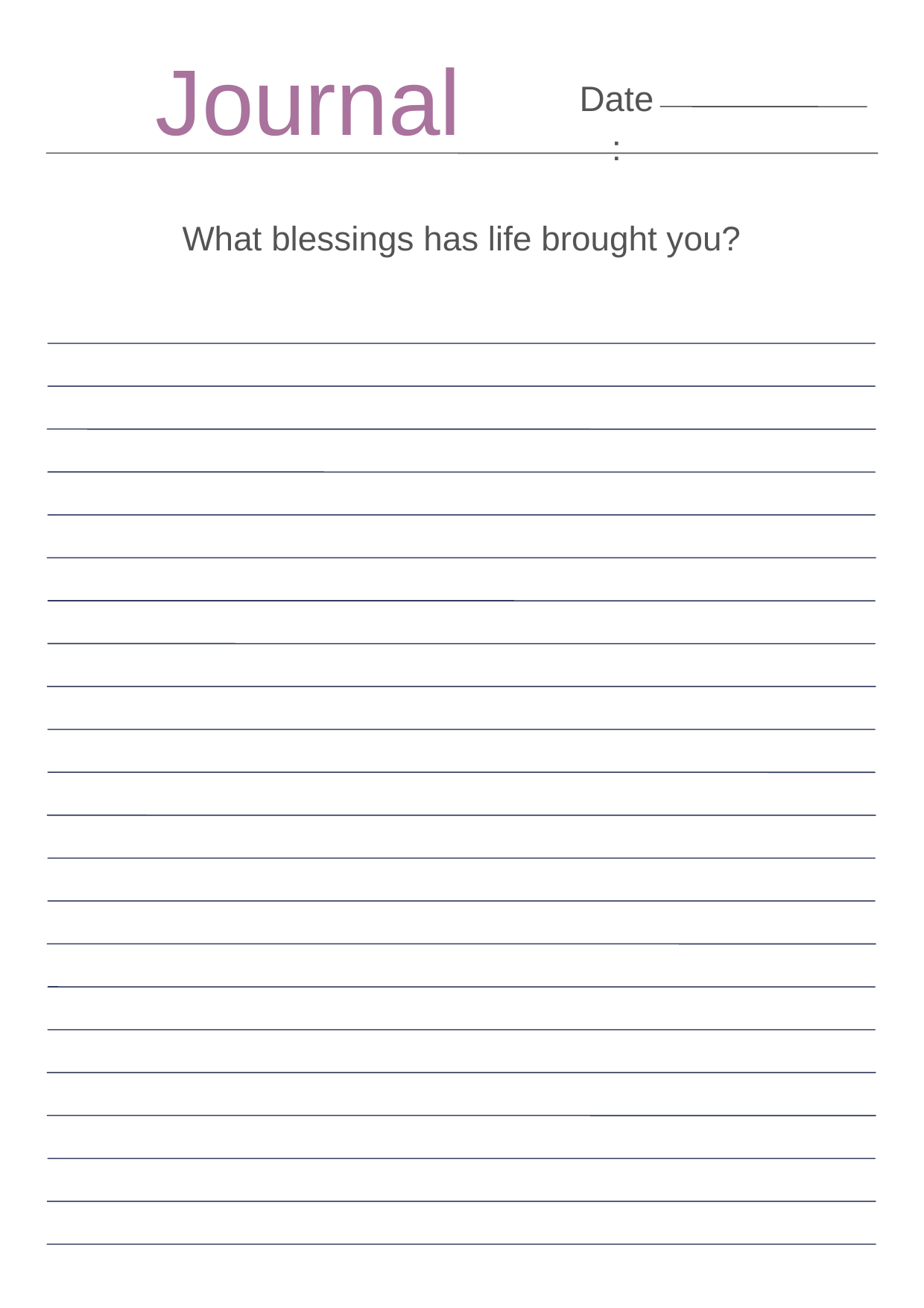

Journal
Date:

What blessings has life brought you?